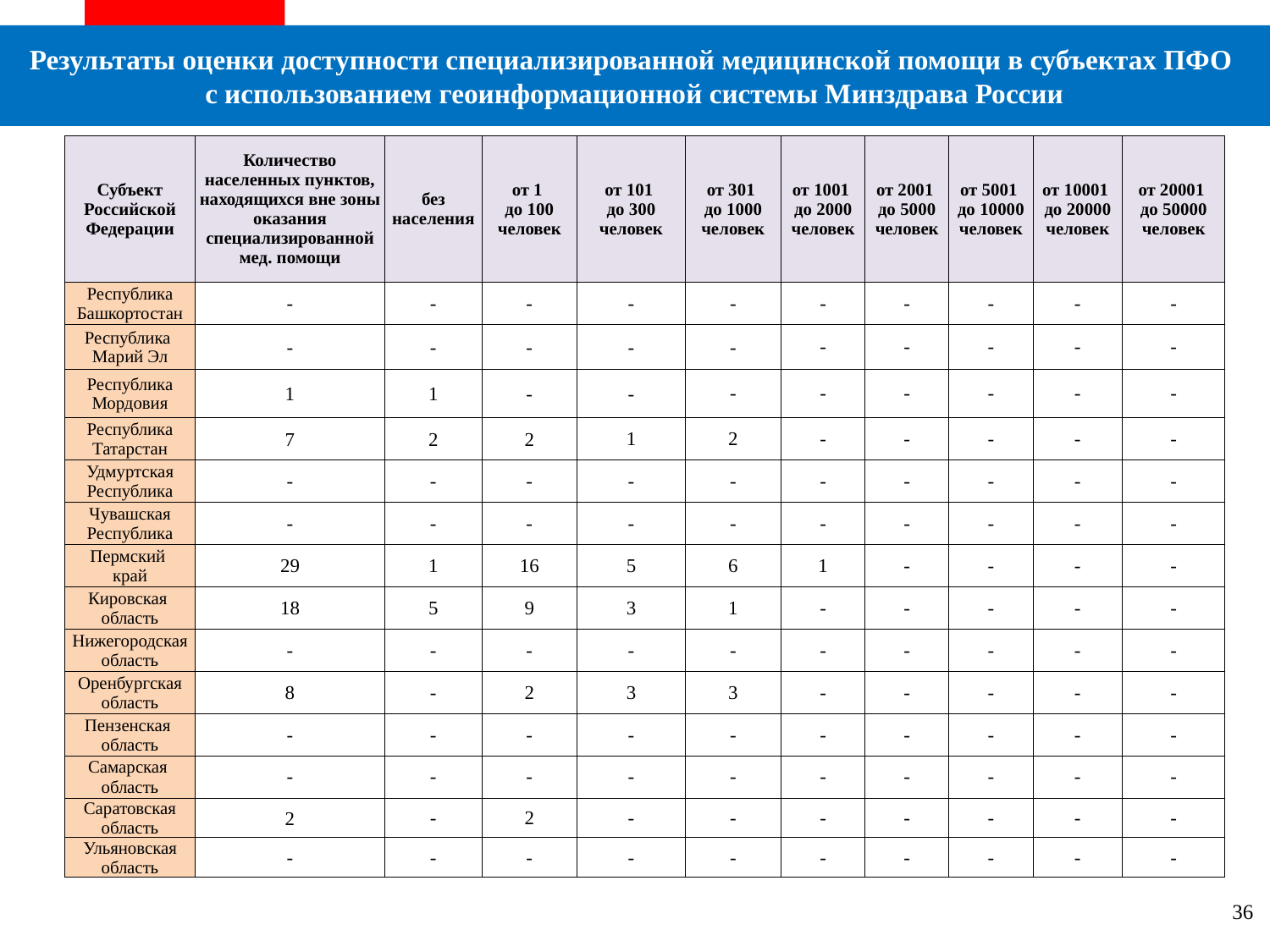

#
Результаты оценки доступности специализированной медицинской помощи в субъектах ПФО
с использованием геоинформационной системы Минздрава России
| Субъект Российской Федерации | Количество населенных пунктов, находящихся вне зоны оказания специализированной мед. помощи | без населения | от 1 до 100 человек | от 101 до 300 человек | от 301 до 1000 человек | от 1001 до 2000 человек | от 2001 до 5000 человек | от 5001 до 10000 человек | от 10001 до 20000 человек | от 20001 до 50000 человек |
| --- | --- | --- | --- | --- | --- | --- | --- | --- | --- | --- |
| Республика Башкортостан | - | - | - | - | - | - | - | - | - | - |
| Республика Марий Эл | - | - | - | - | - | - | - | - | - | - |
| Республика Мордовия | 1 | 1 | - | - | - | - | - | - | - | - |
| Республика Татарстан | 7 | 2 | 2 | 1 | 2 | - | - | - | - | - |
| Удмуртская Республика | - | - | - | - | - | - | - | - | - | - |
| Чувашская Республика | - | - | - | - | - | - | - | - | - | - |
| Пермский край | 29 | 1 | 16 | 5 | 6 | 1 | - | - | - | - |
| Кировская область | 18 | 5 | 9 | 3 | 1 | - | - | - | - | - |
| Hижегородская область | - | - | - | - | - | - | - | - | - | - |
| Оренбургская область | 8 | - | 2 | 3 | 3 | - | - | - | - | - |
| Пензенская область | - | - | - | - | - | - | - | - | - | - |
| Самарская область | - | - | - | - | - | - | - | - | - | - |
| Саратовская область | 2 | - | 2 | - | - | - | - | - | - | - |
| Ульяновская область | - | - | - | - | - | - | - | - | - | - |
36